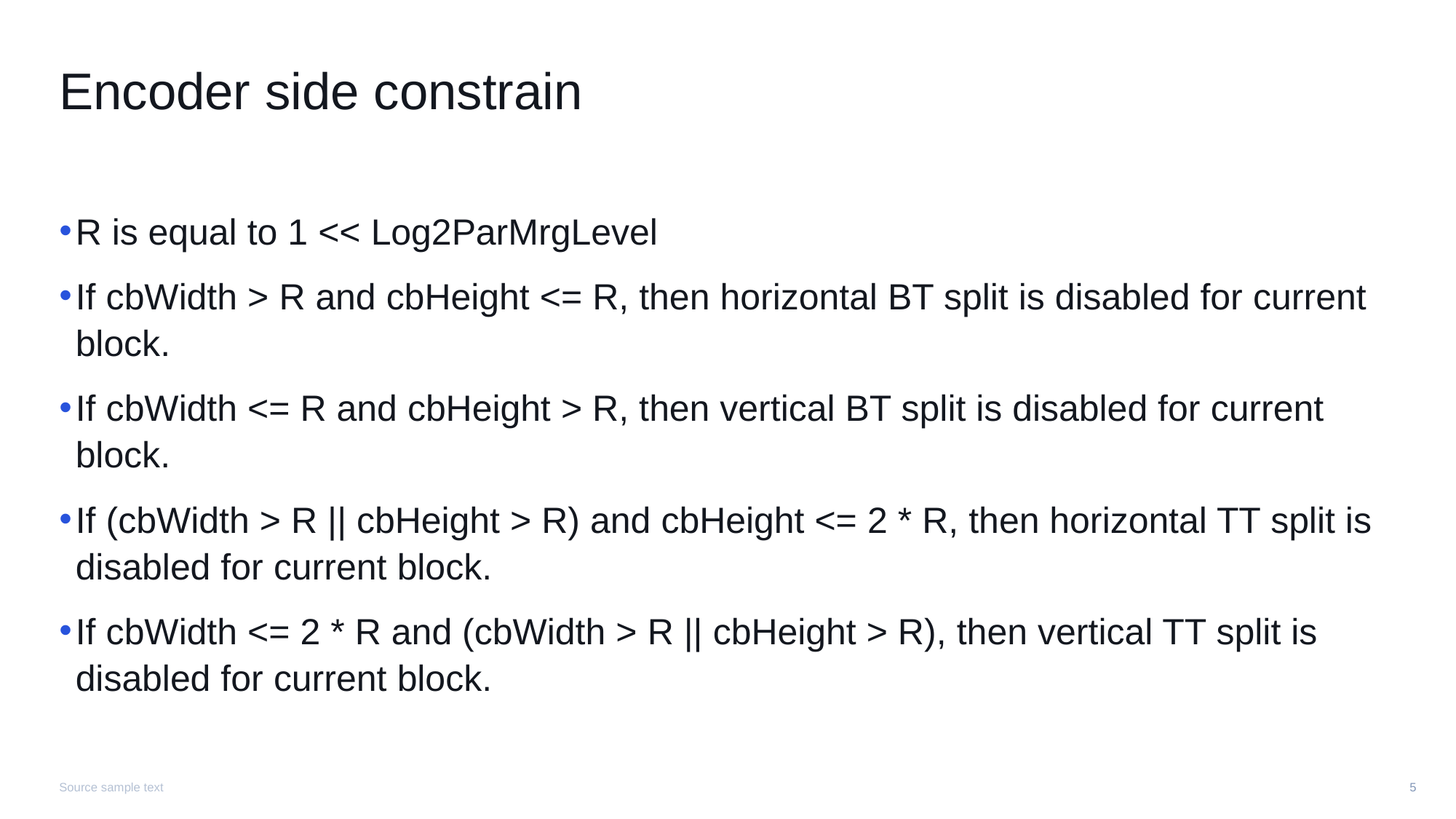

# Encoder side constrain

R is equal to 1 << Log2ParMrgLevel
If cbWidth > R and cbHeight <= R, then horizontal BT split is disabled for current block.
If cbWidth <= R and cbHeight > R, then vertical BT split is disabled for current block.
If (cbWidth > R || cbHeight > R) and cbHeight <= 2 * R, then horizontal TT split is disabled for current block.
If cbWidth <= 2 * R and (cbWidth > R || cbHeight > R), then vertical TT split is disabled for current block.

Source sample text